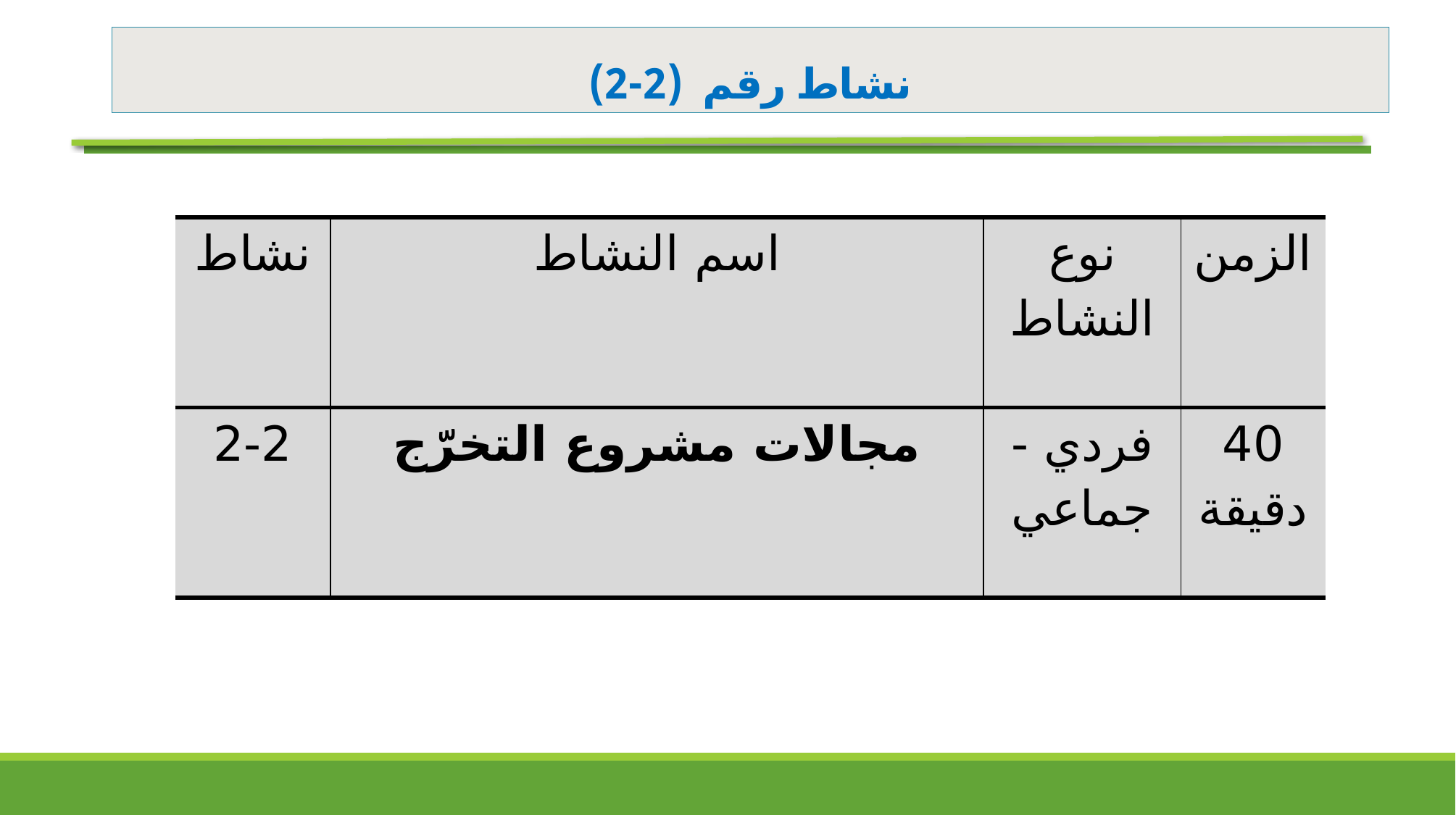

# نشاط رقم  (2-2)
| نشاط | اسم النشاط | نوع النشاط | الزمن |
| --- | --- | --- | --- |
| 2-2 | مجالات مشروع التخرّج | فردي - جماعي | 40 دقيقة |